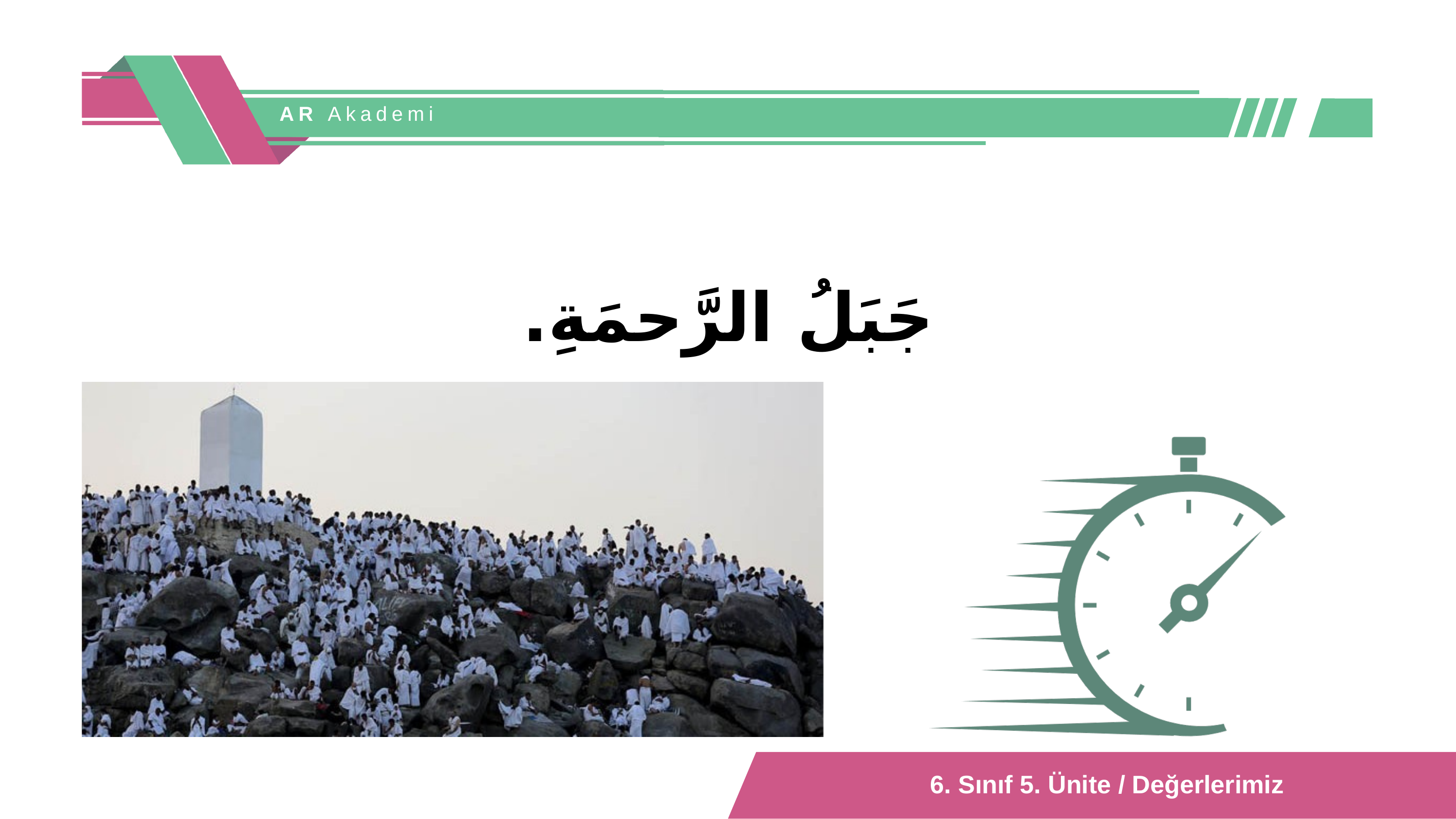

AR Akademi
جَبَلُ الرَّحمَةِ.

6. Sınıf 5. Ünite / Değerlerimiz